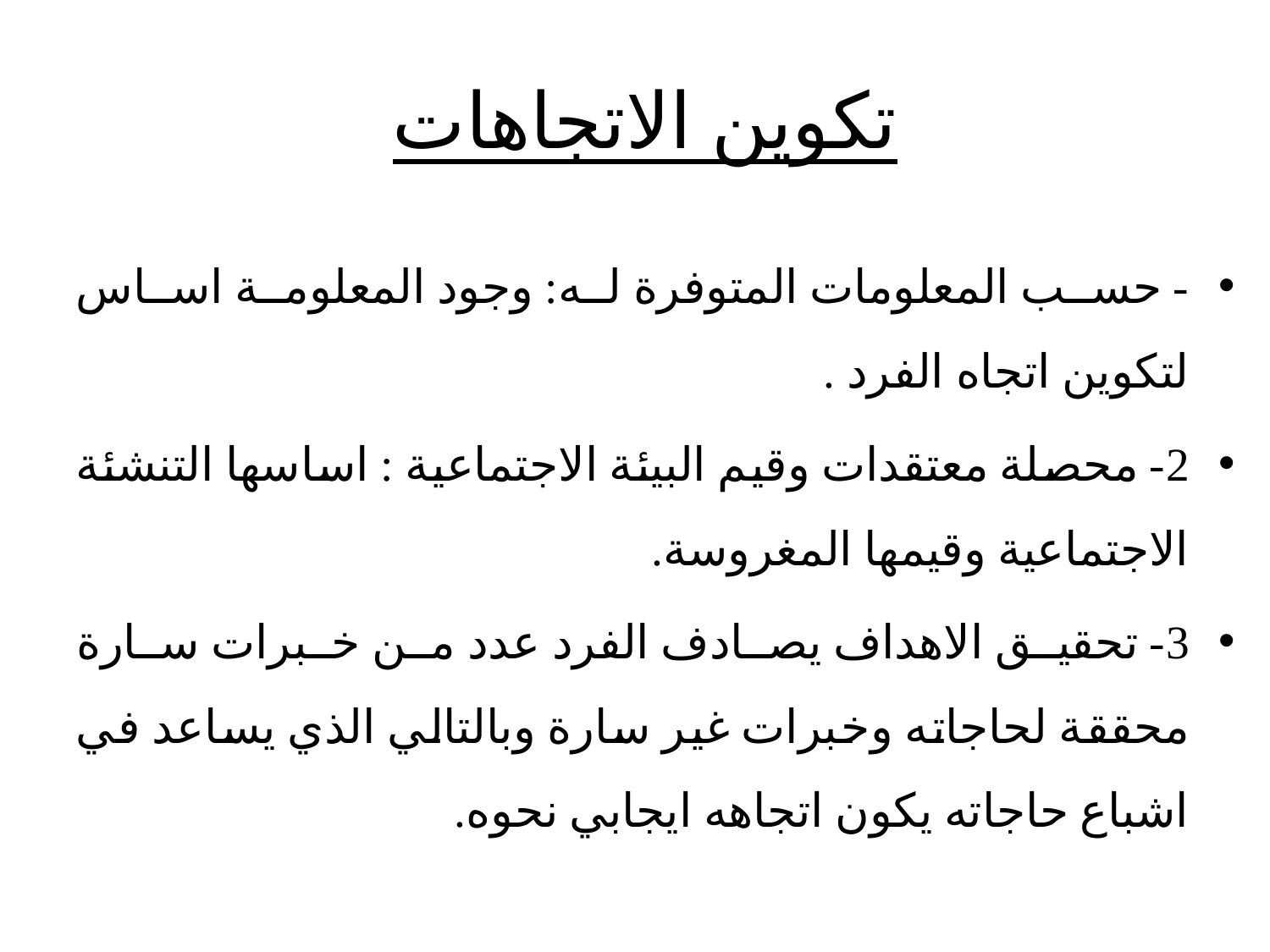

# تكوين الاتجاهات
- حسب المعلومات المتوفرة له: وجود المعلومة اساس لتكوين اتجاه الفرد .
2- محصلة معتقدات وقيم البيئة الاجتماعية : اساسها التنشئة الاجتماعية وقيمها المغروسة.
3- تحقيق الاهداف يصادف الفرد عدد من خبرات سارة محققة لحاجاته وخبرات غير سارة وبالتالي الذي يساعد في اشباع حاجاته يكون اتجاهه ايجابي نحوه.